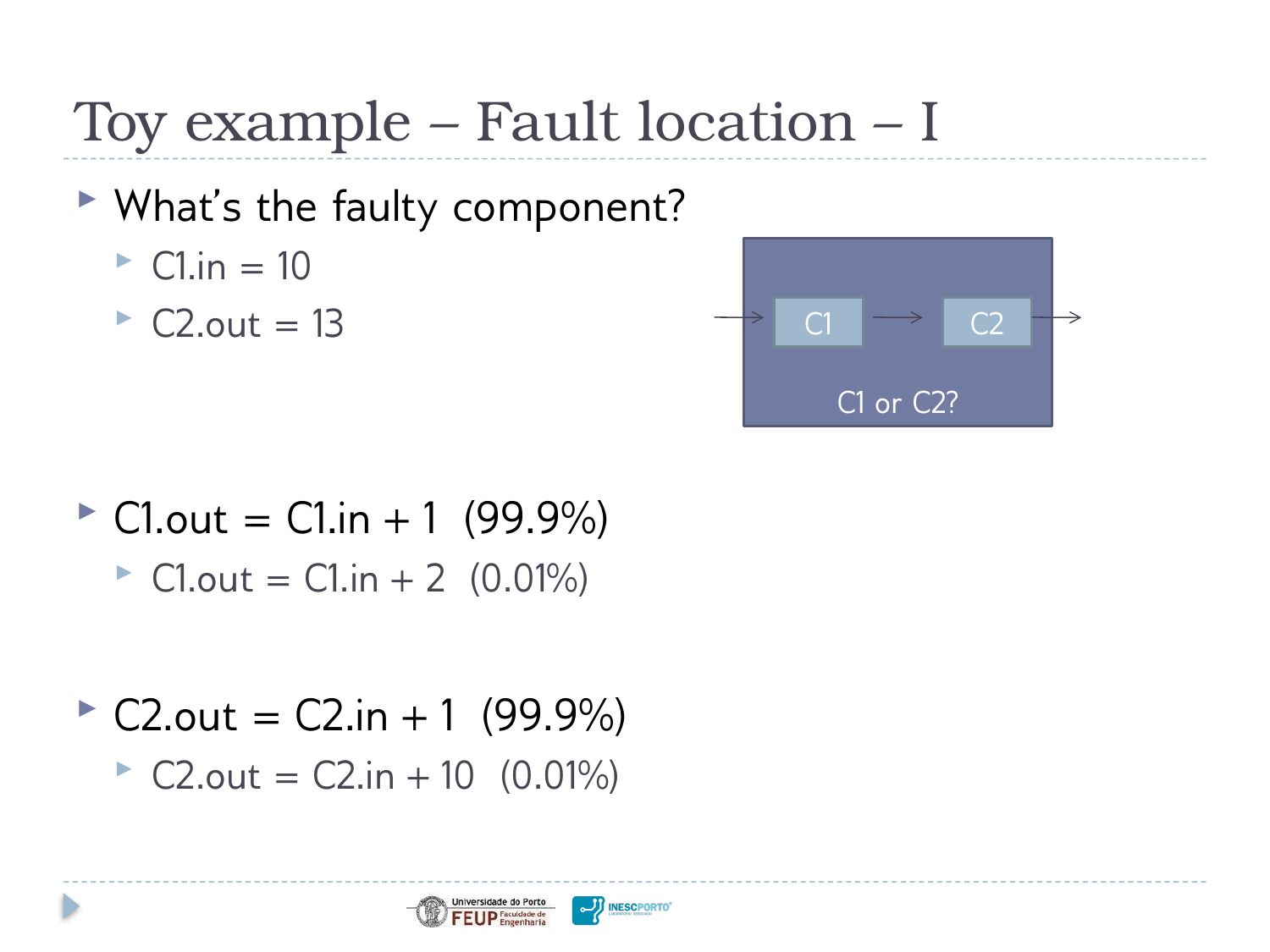

# Toy example – Fault location – I
What’s the faulty component?
C1.in = 10
C2.out = 13

C1.out = C1.in + 1  (99.9%)
C1.out = C1.in + 2  (0.01%)

C2.out = C2.in + 1  (99.9%)
C2.out = C2.in + 10  (0.01%)
C1 or C2?
C1
C2